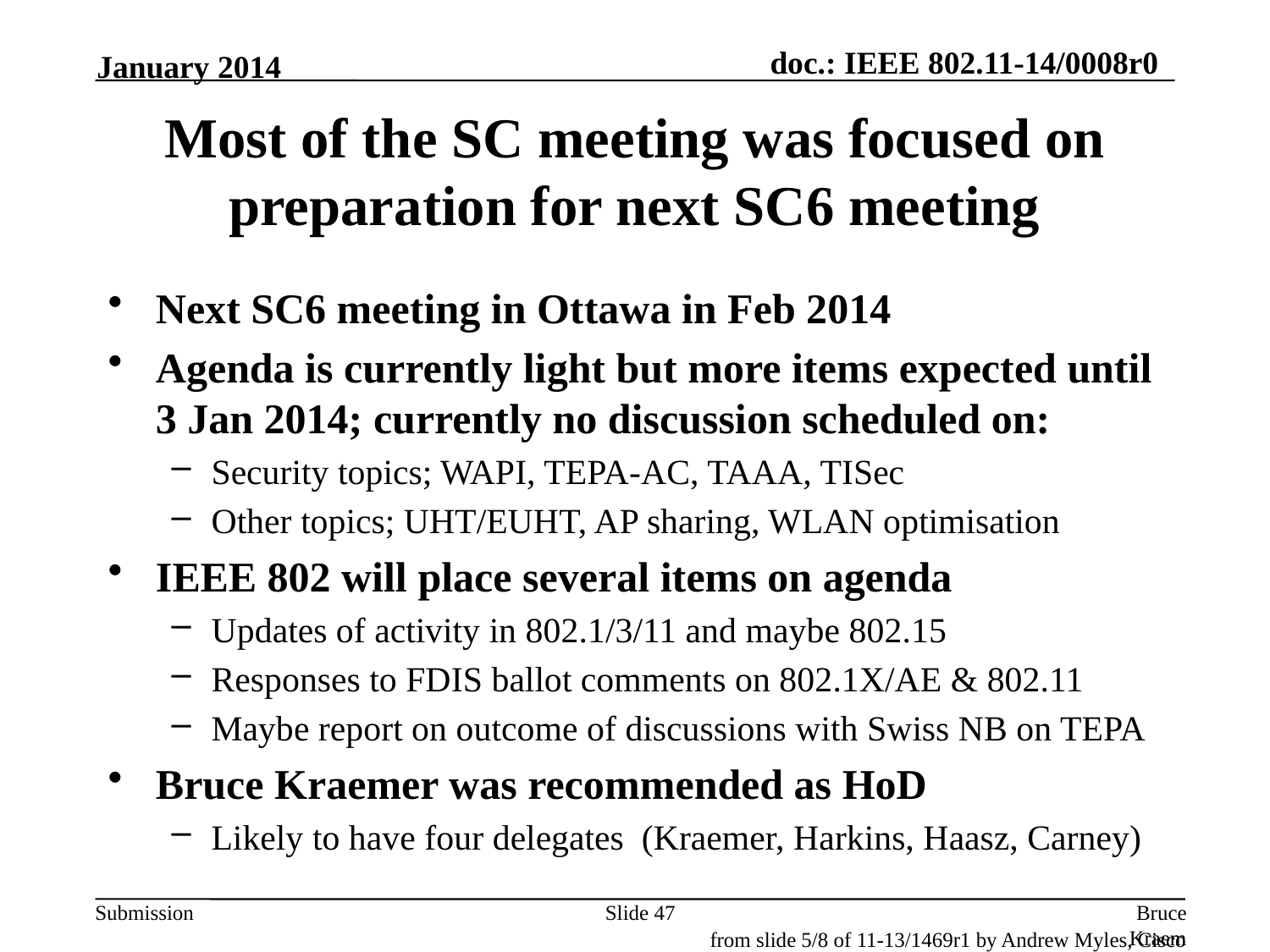

January 2014
# Most of the SC meeting was focused on preparation for next SC6 meeting
Next SC6 meeting in Ottawa in Feb 2014
Agenda is currently light but more items expected until 3 Jan 2014; currently no discussion scheduled on:
Security topics; WAPI, TEPA-AC, TAAA, TISec
Other topics; UHT/EUHT, AP sharing, WLAN optimisation
IEEE 802 will place several items on agenda
Updates of activity in 802.1/3/11 and maybe 802.15
Responses to FDIS ballot comments on 802.1X/AE & 802.11
Maybe report on outcome of discussions with Swiss NB on TEPA
Bruce Kraemer was recommended as HoD
Likely to have four delegates  (Kraemer, Harkins, Haasz, Carney)
Slide 47
Bruce Kraemer, Marvell
from slide 5/8 of 11-13/1469r1 by Andrew Myles, Cisco